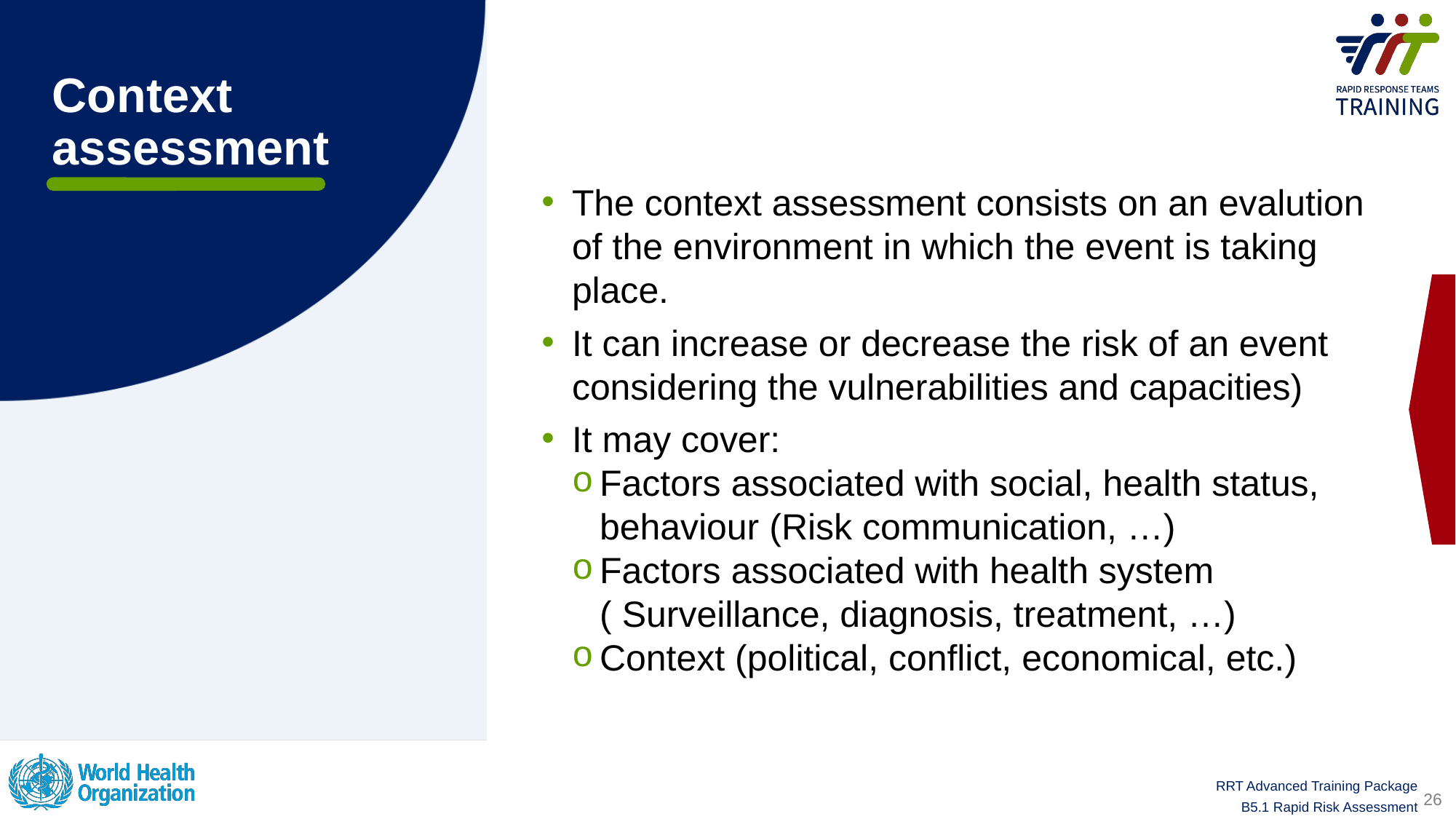

Context assessment
The context assessment consists on an evalution of the environment in which the event is taking place.
It can increase or decrease the risk of an event considering the vulnerabilities and capacities)
It may cover:
Factors associated with social, health status, behaviour (Risk communication, …)
Factors associated with health system ( Surveillance, diagnosis, treatment, …)
Context (political, conflict, economical, etc.)